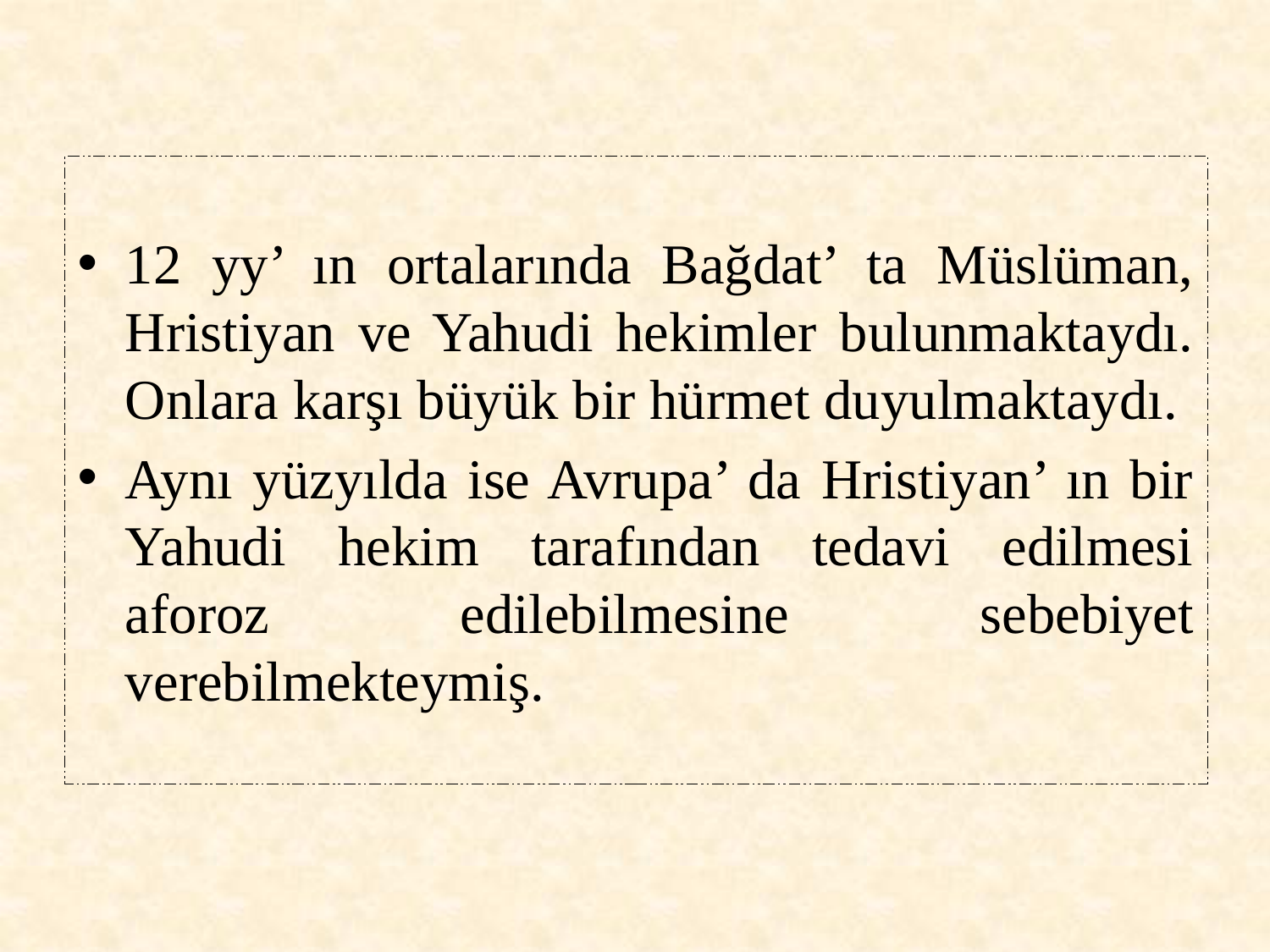

12 yy’ ın ortalarında Bağdat’ ta Müslüman, Hristiyan ve Yahudi hekimler bulunmaktaydı. Onlara karşı büyük bir hürmet duyulmaktaydı.
Aynı yüzyılda ise Avrupa’ da Hristiyan’ ın bir Yahudi hekim tarafından tedavi edilmesi aforoz edilebilmesine sebebiyet verebilmekteymiş.